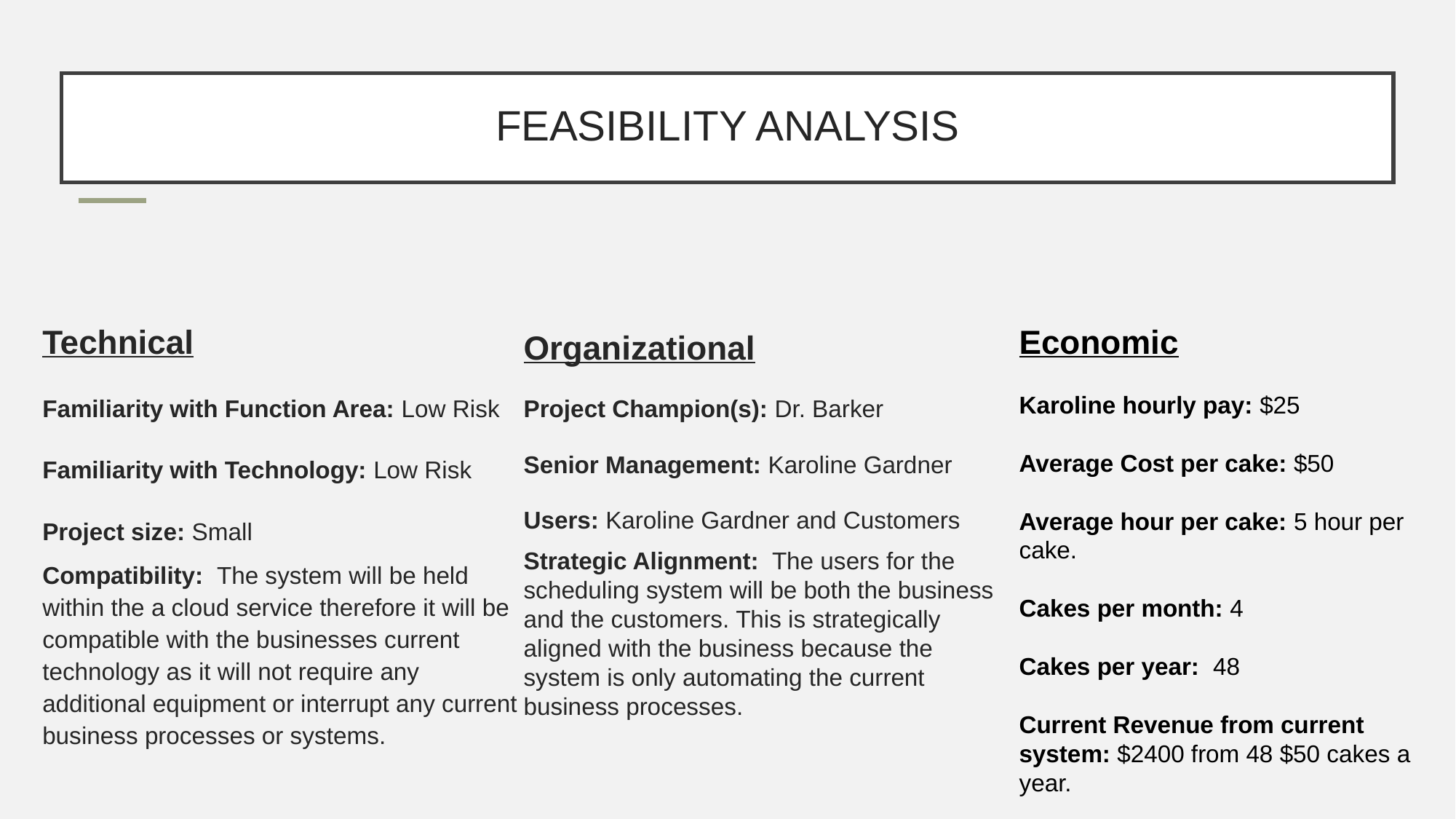

# FEASIBILITY ANALYSIS
Economic

Karoline hourly pay: $25

Average Cost per cake: $50

Average hour per cake: 5 hour per cake.

Cakes per month: 4

Cakes per year:  48

Current Revenue from current system: $2400 from 48 $50 cakes a year.
Organizational
Project Champion(s): Dr. Barker
Senior Management: Karoline Gardner
Users: Karoline Gardner and Customers
Strategic Alignment:  The users for the scheduling system will be both the business and the customers. This is strategically aligned with the business because the system is only automating the current business processes.
Technical
Familiarity with Function Area: Low Risk
Familiarity with Technology: Low Risk
Project size: Small
Compatibility:  The system will be held within the a cloud service therefore it will be compatible with the businesses current technology as it will not require any additional equipment or interrupt any current business processes or systems.